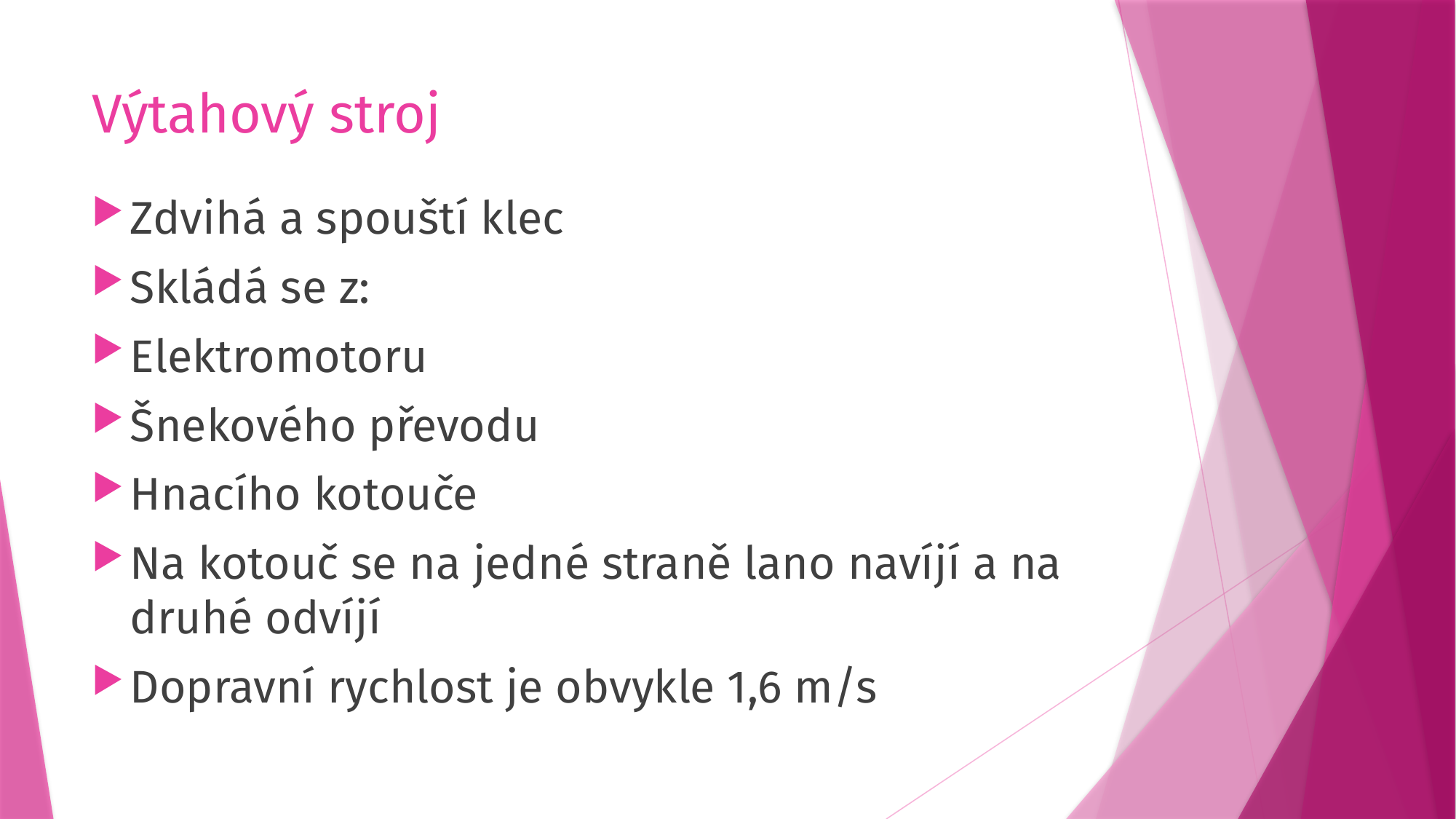

# Výtahový stroj
Zdvihá a spouští klec
Skládá se z:
Elektromotoru
Šnekového převodu
Hnacího kotouče
Na kotouč se na jedné straně lano navíjí a na druhé odvíjí
Dopravní rychlost je obvykle 1,6 m/s